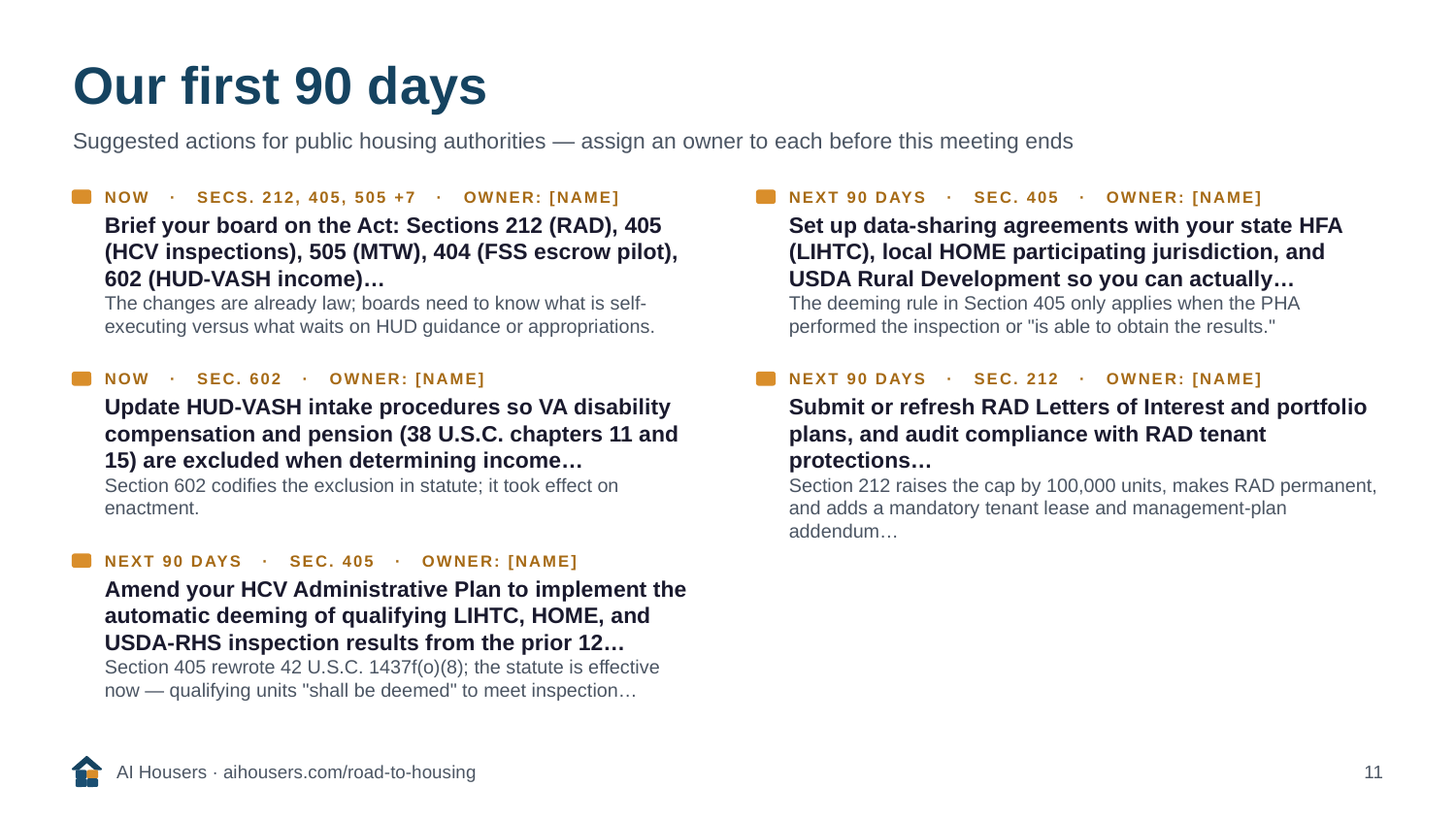

Our first 90 days
Suggested actions for public housing authorities — assign an owner to each before this meeting ends
NOW   ·   SECS. 212, 405, 505 +7   ·   OWNER: [NAME]
NEXT 90 DAYS   ·   SEC. 405   ·   OWNER: [NAME]

Brief your board on the Act: Sections 212 (RAD), 405 (HCV inspections), 505 (MTW), 404 (FSS escrow pilot), 602 (HUD-VASH income)…
The changes are already law; boards need to know what is self-executing versus what waits on HUD guidance or appropriations.
Set up data-sharing agreements with your state HFA (LIHTC), local HOME participating jurisdiction, and USDA Rural Development so you can actually…
The deeming rule in Section 405 only applies when the PHA performed the inspection or "is able to obtain the results."
NOW   ·   SEC. 602   ·   OWNER: [NAME]
NEXT 90 DAYS   ·   SEC. 212   ·   OWNER: [NAME]

Update HUD-VASH intake procedures so VA disability compensation and pension (38 U.S.C. chapters 11 and 15) are excluded when determining income…
Section 602 codifies the exclusion in statute; it took effect on enactment.
Submit or refresh RAD Letters of Interest and portfolio plans, and audit compliance with RAD tenant protections…
Section 212 raises the cap by 100,000 units, makes RAD permanent, and adds a mandatory tenant lease and management-plan addendum…
NEXT 90 DAYS   ·   SEC. 405   ·   OWNER: [NAME]

Amend your HCV Administrative Plan to implement the automatic deeming of qualifying LIHTC, HOME, and USDA-RHS inspection results from the prior 12…
Section 405 rewrote 42 U.S.C. 1437f(o)(8); the statute is effective now — qualifying units "shall be deemed" to meet inspection…
AI Housers · aihousers.com/road-to-housing
11